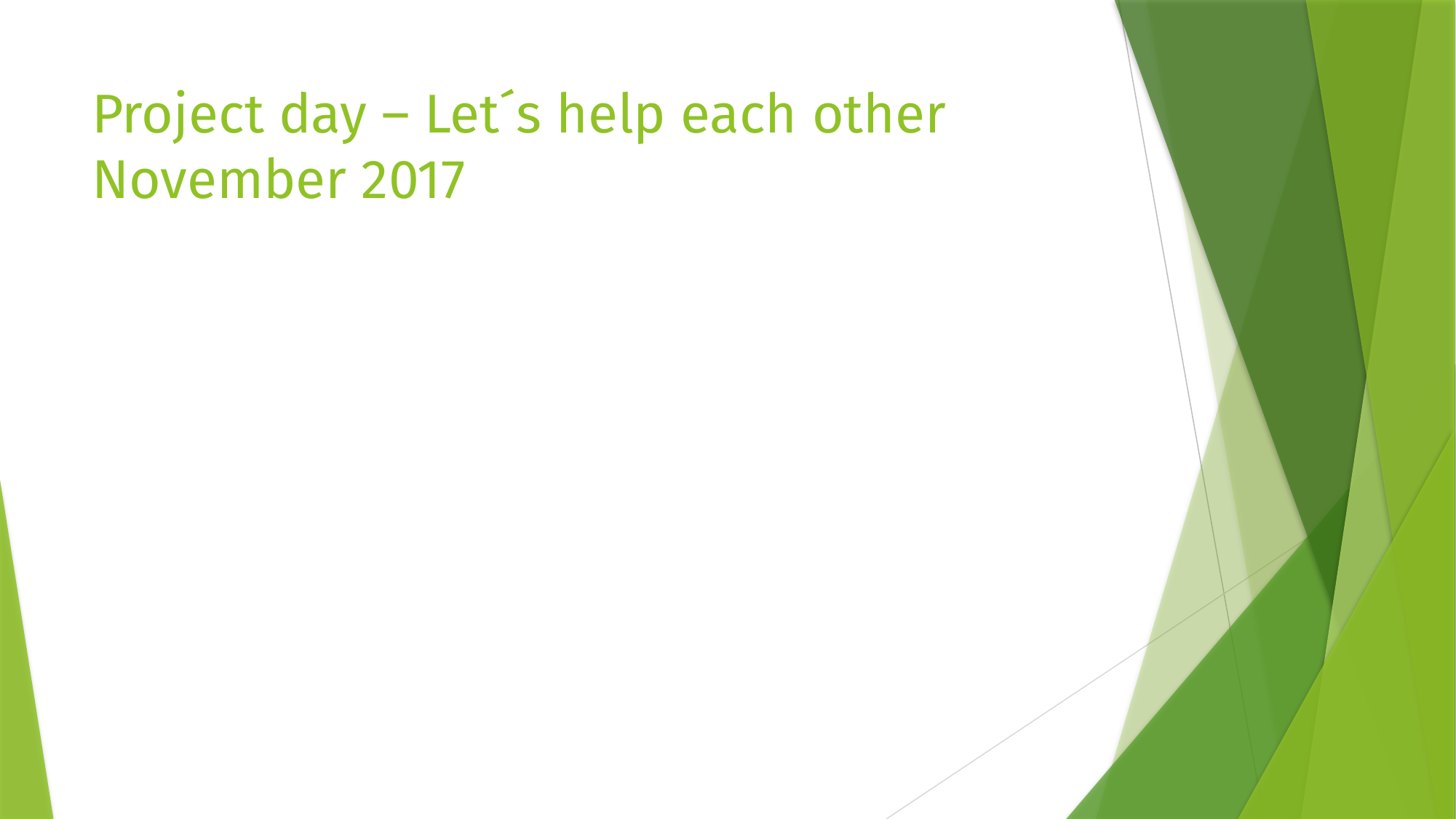

# Project day – Let´s help each other November 2017